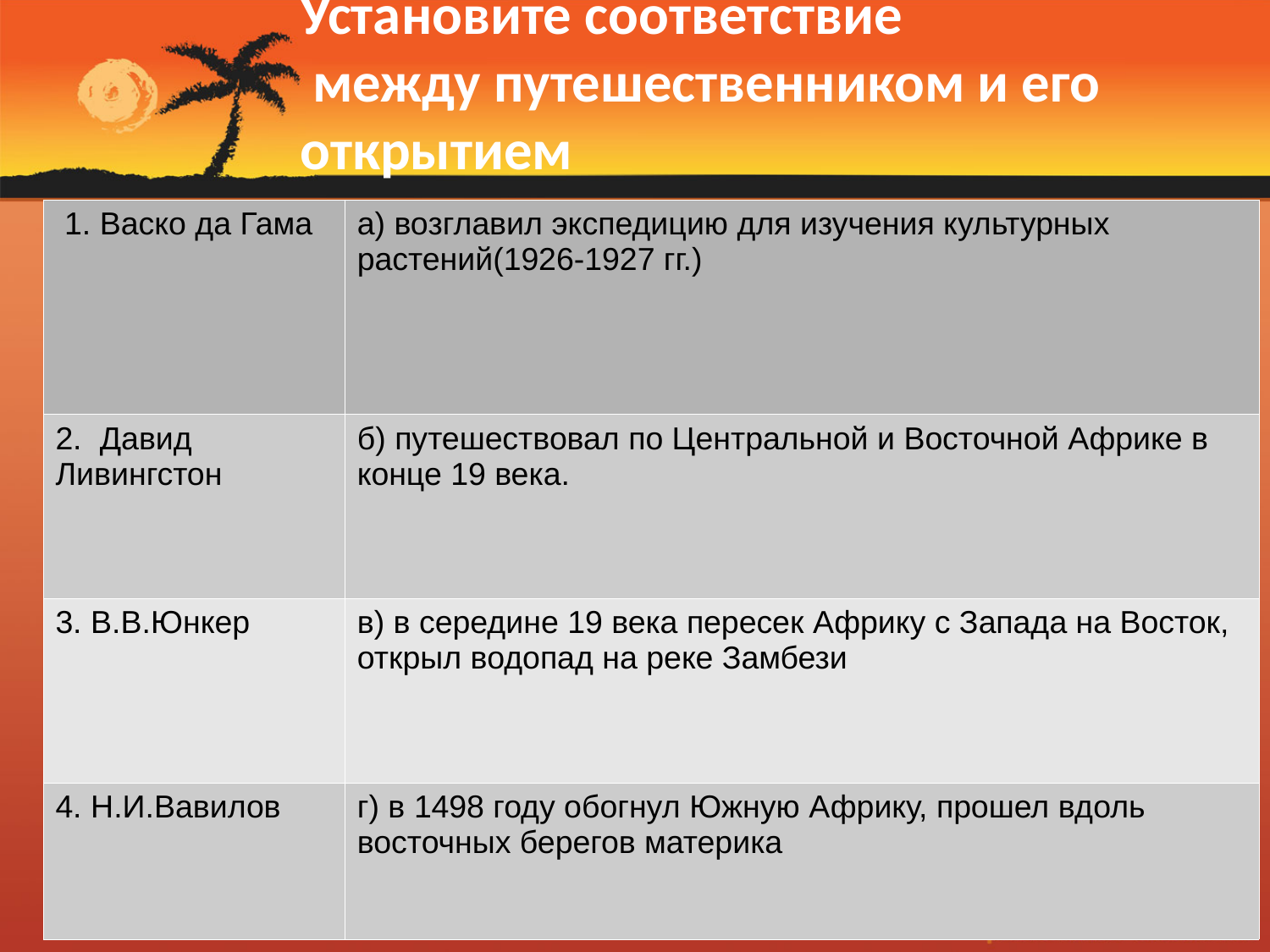

Установите соответствие
 между путешественником и его открытием
| 1. Васко да Гама | а) возглавил экспедицию для изучения культурных растений(1926-1927 гг.) |
| --- | --- |
| 2. Давид Ливингстон | б) путешествовал по Центральной и Восточной Африке в конце 19 века. |
| 3. В.В.Юнкер | в) в середине 19 века пересек Африку с Запада на Восток, открыл водопад на реке Замбези |
| 4. Н.И.Вавилов | г) в 1498 году обогнул Южную Африку, прошел вдоль восточных берегов материка |